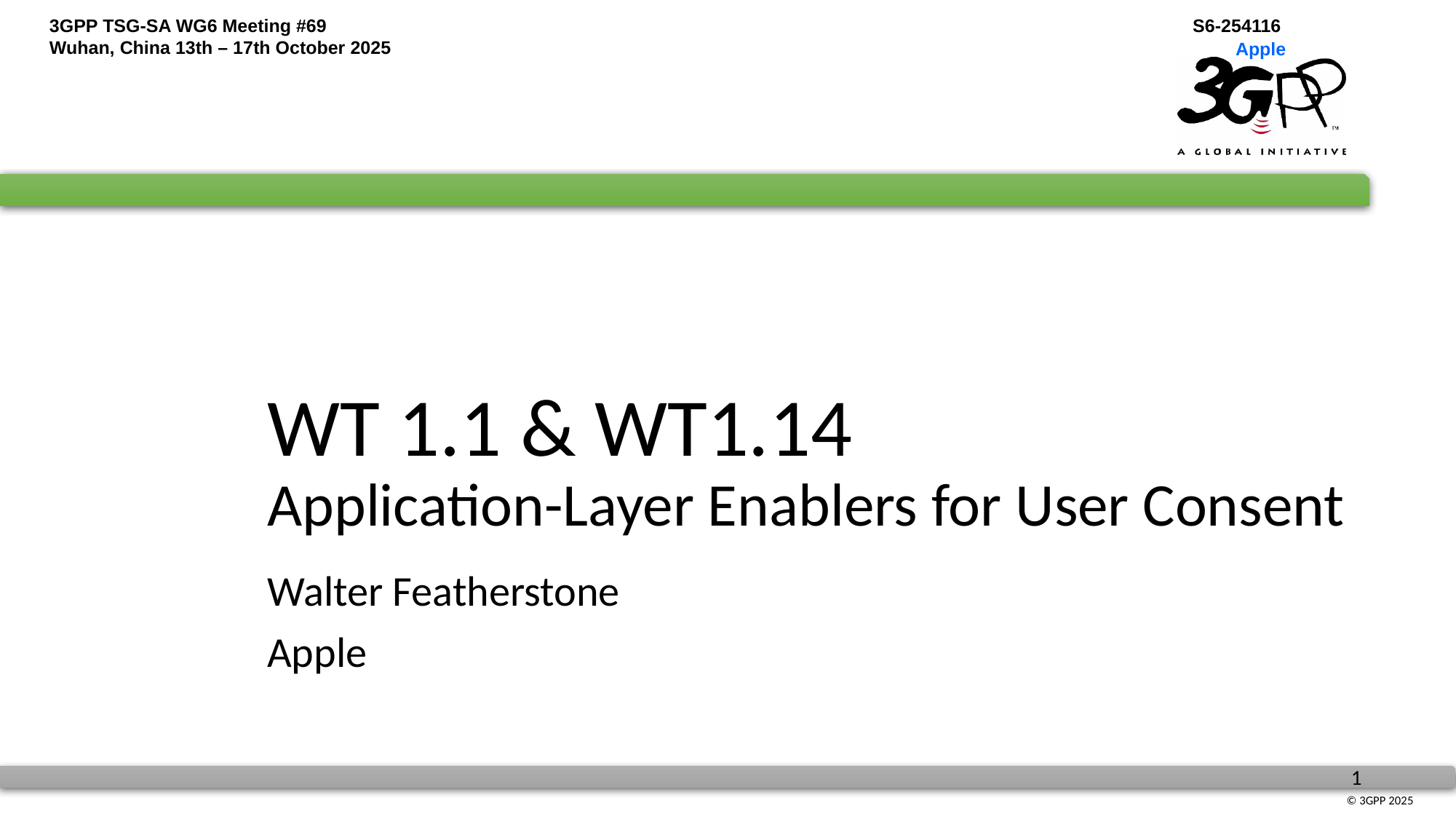

# WT 1.1 & WT1.14 Application-Layer Enablers for User Consent
Walter Featherstone
Apple